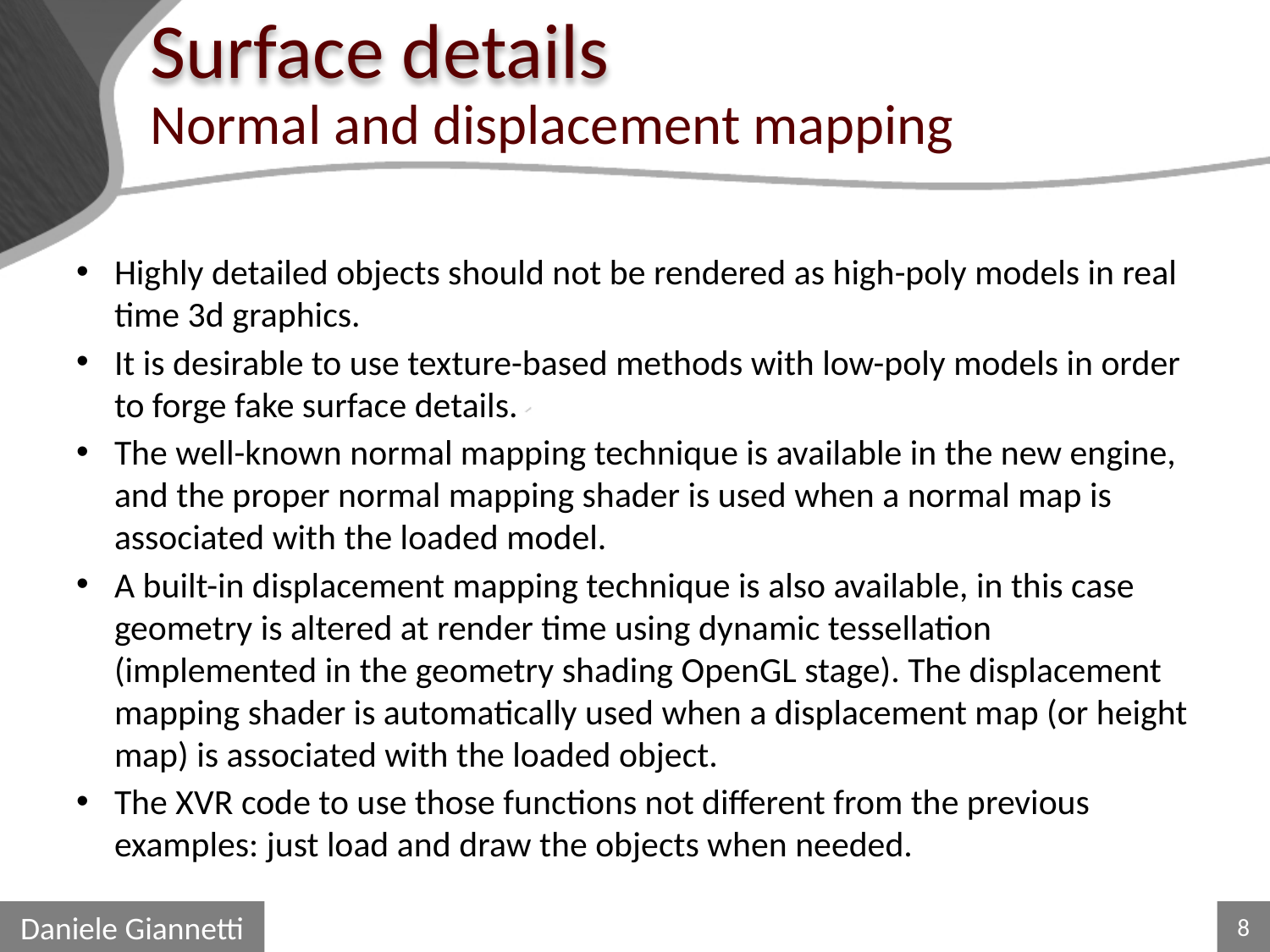

# Surface details
Normal and displacement mapping
Highly detailed objects should not be rendered as high-poly models in real time 3d graphics.
It is desirable to use texture-based methods with low-poly models in order to forge fake surface details.
The well-known normal mapping technique is available in the new engine, and the proper normal mapping shader is used when a normal map is associated with the loaded model.
A built-in displacement mapping technique is also available, in this case geometry is altered at render time using dynamic tessellation (implemented in the geometry shading OpenGL stage). The displacement mapping shader is automatically used when a displacement map (or height map) is associated with the loaded object.
The XVR code to use those functions not different from the previous examples: just load and draw the objects when needed.
Daniele Giannetti
8